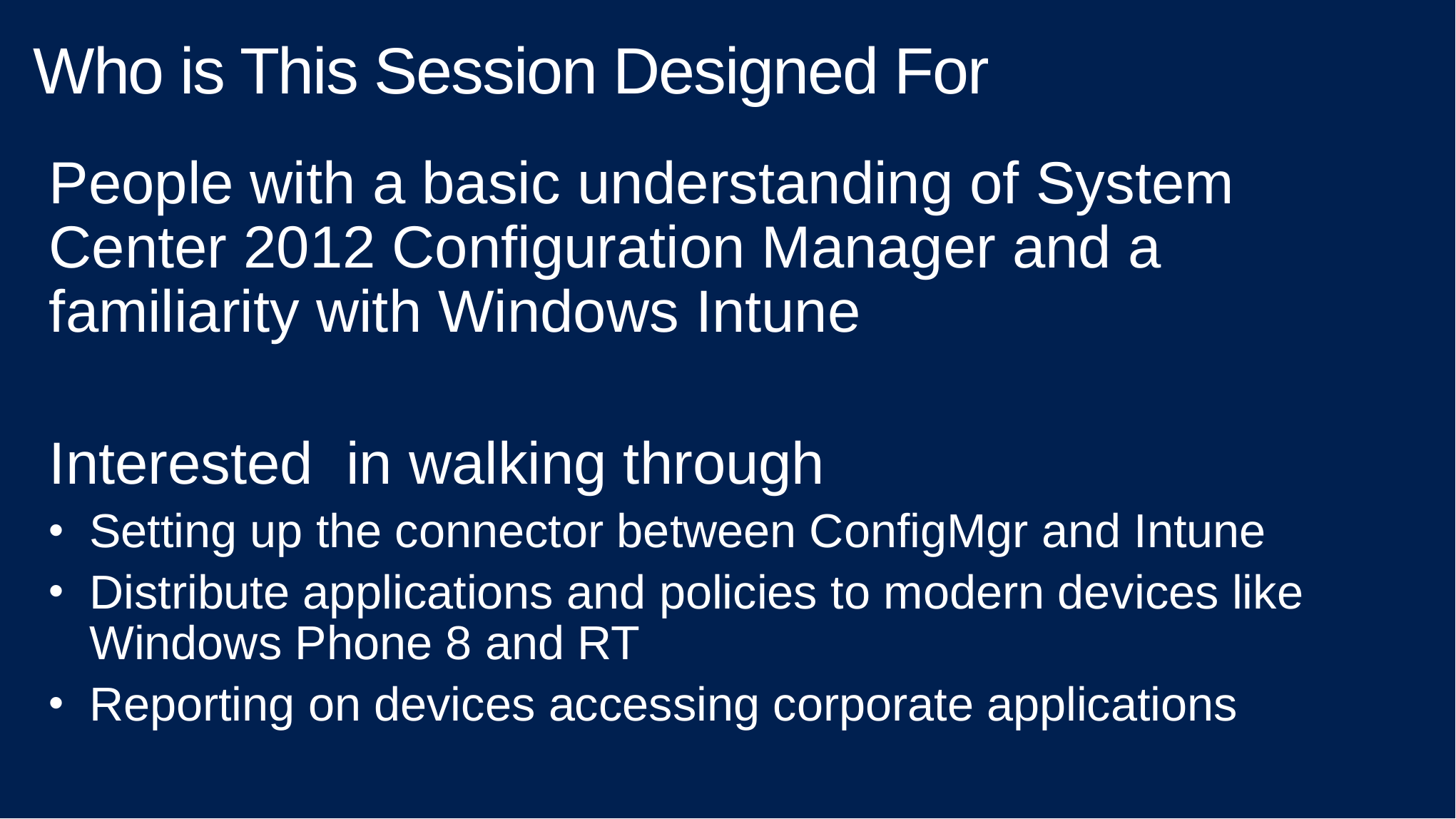

# Who is This Session Designed For
People with a basic understanding of System Center 2012 Configuration Manager and a familiarity with Windows Intune

Interested  in walking through
Setting up the connector between ConfigMgr and Intune
Distribute applications and policies to modern devices like
Windows Phone 8 and RT
Reporting on devices accessing corporate applications